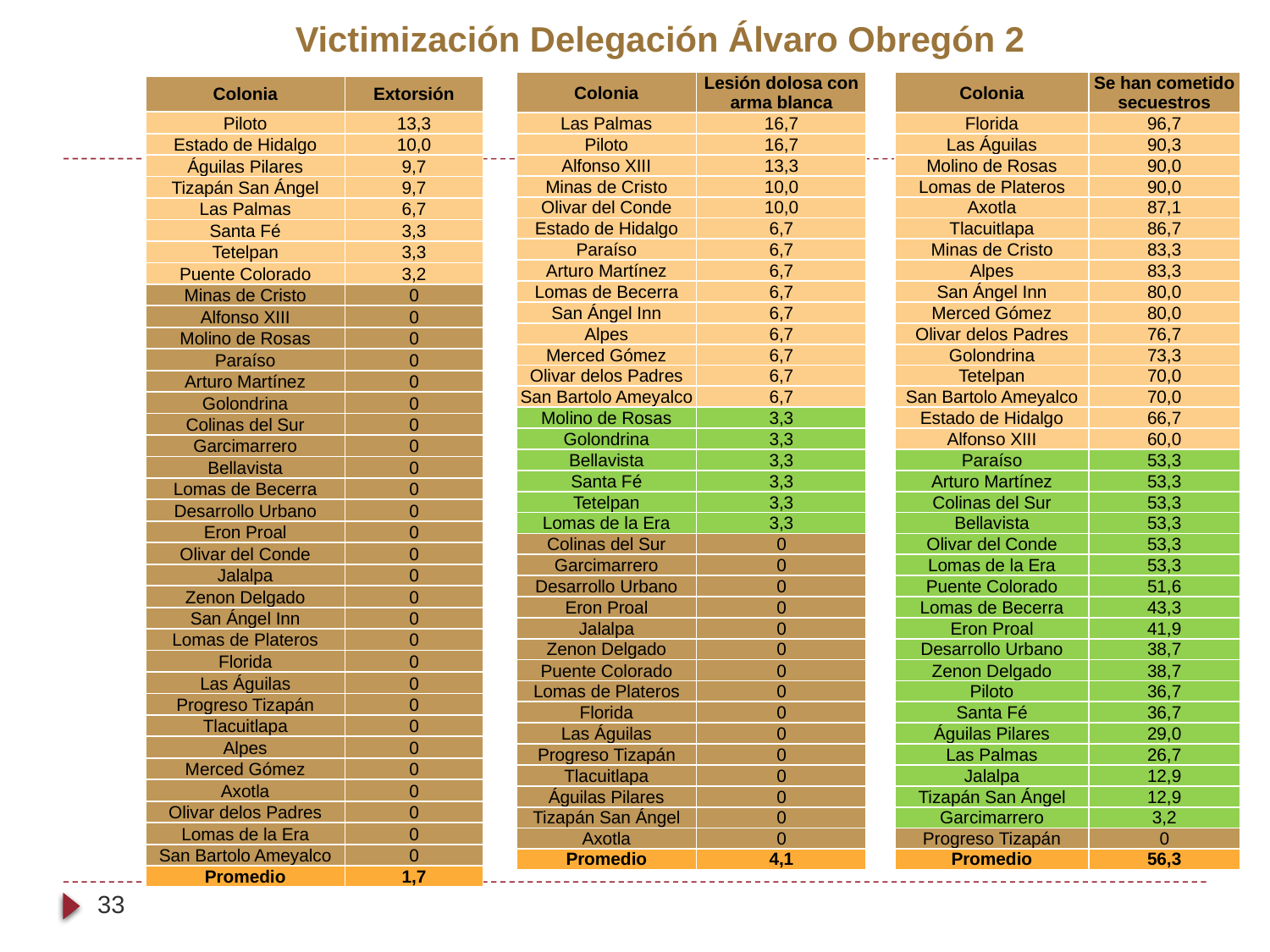

# Victimización Delegación Álvaro Obregón 2
| Colonia | Lesión dolosa con arma blanca |
| --- | --- |
| Las Palmas | 16,7 |
| Piloto | 16,7 |
| Alfonso XIII | 13,3 |
| Minas de Cristo | 10,0 |
| Olivar del Conde | 10,0 |
| Estado de Hidalgo | 6,7 |
| Paraíso | 6,7 |
| Arturo Martínez | 6,7 |
| Lomas de Becerra | 6,7 |
| San Ángel Inn | 6,7 |
| Alpes | 6,7 |
| Merced Gómez | 6,7 |
| Olivar delos Padres | 6,7 |
| San Bartolo Ameyalco | 6,7 |
| Molino de Rosas | 3,3 |
| Golondrina | 3,3 |
| Bellavista | 3,3 |
| Santa Fé | 3,3 |
| Tetelpan | 3,3 |
| Lomas de la Era | 3,3 |
| Colinas del Sur | 0 |
| Garcimarrero | 0 |
| Desarrollo Urbano | 0 |
| Eron Proal | 0 |
| Jalalpa | 0 |
| Zenon Delgado | 0 |
| Puente Colorado | 0 |
| Lomas de Plateros | 0 |
| Florida | 0 |
| Las Águilas | 0 |
| Progreso Tizapán | 0 |
| Tlacuitlapa | 0 |
| Águilas Pilares | 0 |
| Tizapán San Ángel | 0 |
| Axotla | 0 |
| Promedio | 4,1 |
| Colonia | Se han cometido secuestros |
| --- | --- |
| Florida | 96,7 |
| Las Águilas | 90,3 |
| Molino de Rosas | 90,0 |
| Lomas de Plateros | 90,0 |
| Axotla | 87,1 |
| Tlacuitlapa | 86,7 |
| Minas de Cristo | 83,3 |
| Alpes | 83,3 |
| San Ángel Inn | 80,0 |
| Merced Gómez | 80,0 |
| Olivar delos Padres | 76,7 |
| Golondrina | 73,3 |
| Tetelpan | 70,0 |
| San Bartolo Ameyalco | 70,0 |
| Estado de Hidalgo | 66,7 |
| Alfonso XIII | 60,0 |
| Paraíso | 53,3 |
| Arturo Martínez | 53,3 |
| Colinas del Sur | 53,3 |
| Bellavista | 53,3 |
| Olivar del Conde | 53,3 |
| Lomas de la Era | 53,3 |
| Puente Colorado | 51,6 |
| Lomas de Becerra | 43,3 |
| Eron Proal | 41,9 |
| Desarrollo Urbano | 38,7 |
| Zenon Delgado | 38,7 |
| Piloto | 36,7 |
| Santa Fé | 36,7 |
| Águilas Pilares | 29,0 |
| Las Palmas | 26,7 |
| Jalalpa | 12,9 |
| Tizapán San Ángel | 12,9 |
| Garcimarrero | 3,2 |
| Progreso Tizapán | 0 |
| Promedio | 56,3 |
| Colonia | Extorsión |
| --- | --- |
| Piloto | 13,3 |
| Estado de Hidalgo | 10,0 |
| Águilas Pilares | 9,7 |
| Tizapán San Ángel | 9,7 |
| Las Palmas | 6,7 |
| Santa Fé | 3,3 |
| Tetelpan | 3,3 |
| Puente Colorado | 3,2 |
| Minas de Cristo | 0 |
| Alfonso XIII | 0 |
| Molino de Rosas | 0 |
| Paraíso | 0 |
| Arturo Martínez | 0 |
| Golondrina | 0 |
| Colinas del Sur | 0 |
| Garcimarrero | 0 |
| Bellavista | 0 |
| Lomas de Becerra | 0 |
| Desarrollo Urbano | 0 |
| Eron Proal | 0 |
| Olivar del Conde | 0 |
| Jalalpa | 0 |
| Zenon Delgado | 0 |
| San Ángel Inn | 0 |
| Lomas de Plateros | 0 |
| Florida | 0 |
| Las Águilas | 0 |
| Progreso Tizapán | 0 |
| Tlacuitlapa | 0 |
| Alpes | 0 |
| Merced Gómez | 0 |
| Axotla | 0 |
| Olivar delos Padres | 0 |
| Lomas de la Era | 0 |
| San Bartolo Ameyalco | 0 |
| Promedio | 1,7 |
33